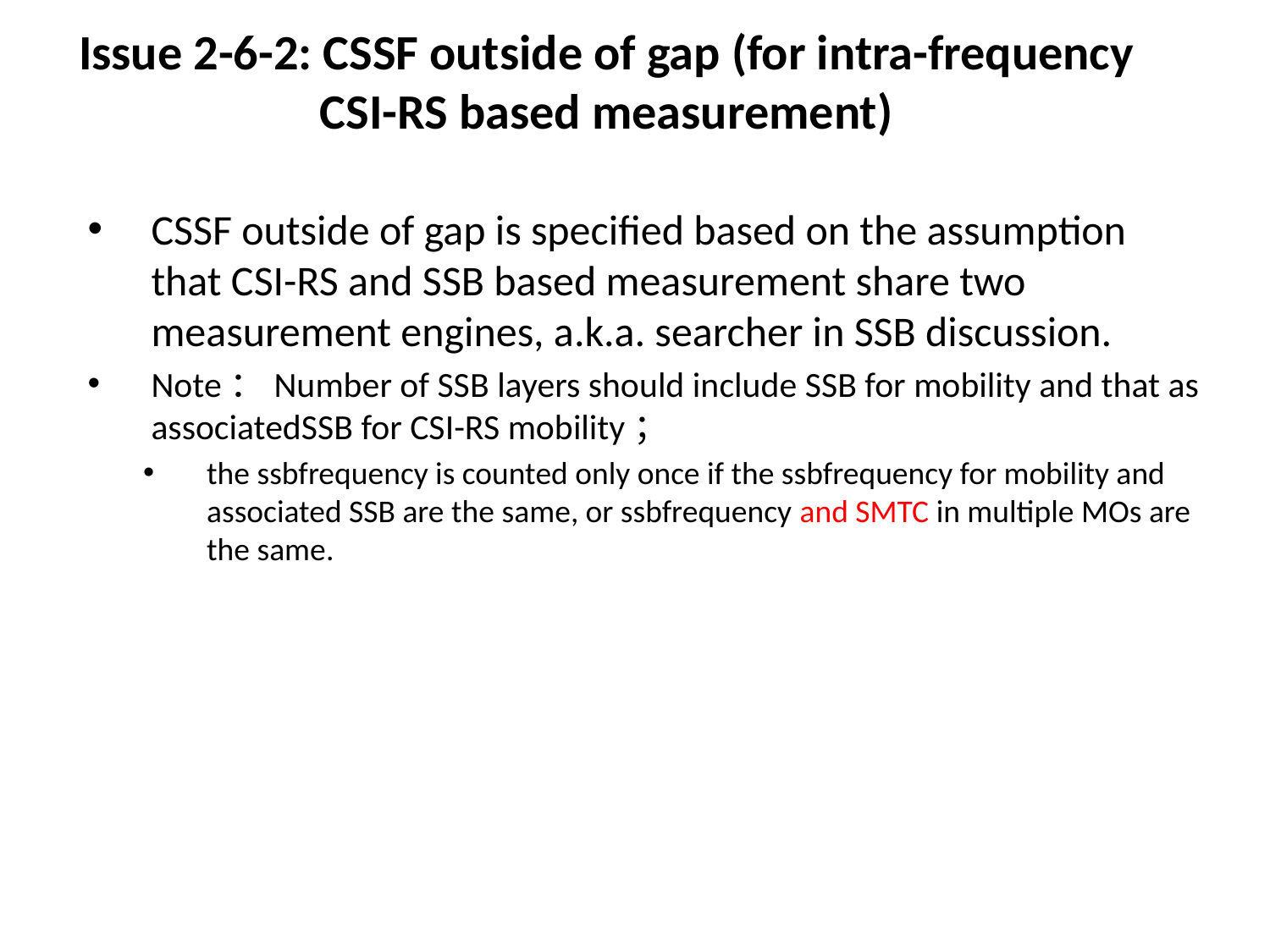

# Issue 2-6-2: CSSF outside of gap (for intra-frequency CSI-RS based measurement)
CSSF outside of gap is specified based on the assumption that CSI-RS and SSB based measurement share two measurement engines, a.k.a. searcher in SSB discussion.
Note：Number of SSB layers should include SSB for mobility and that as associatedSSB for CSI-RS mobility；
the ssbfrequency is counted only once if the ssbfrequency for mobility and associated SSB are the same, or ssbfrequency and SMTC in multiple MOs are the same.